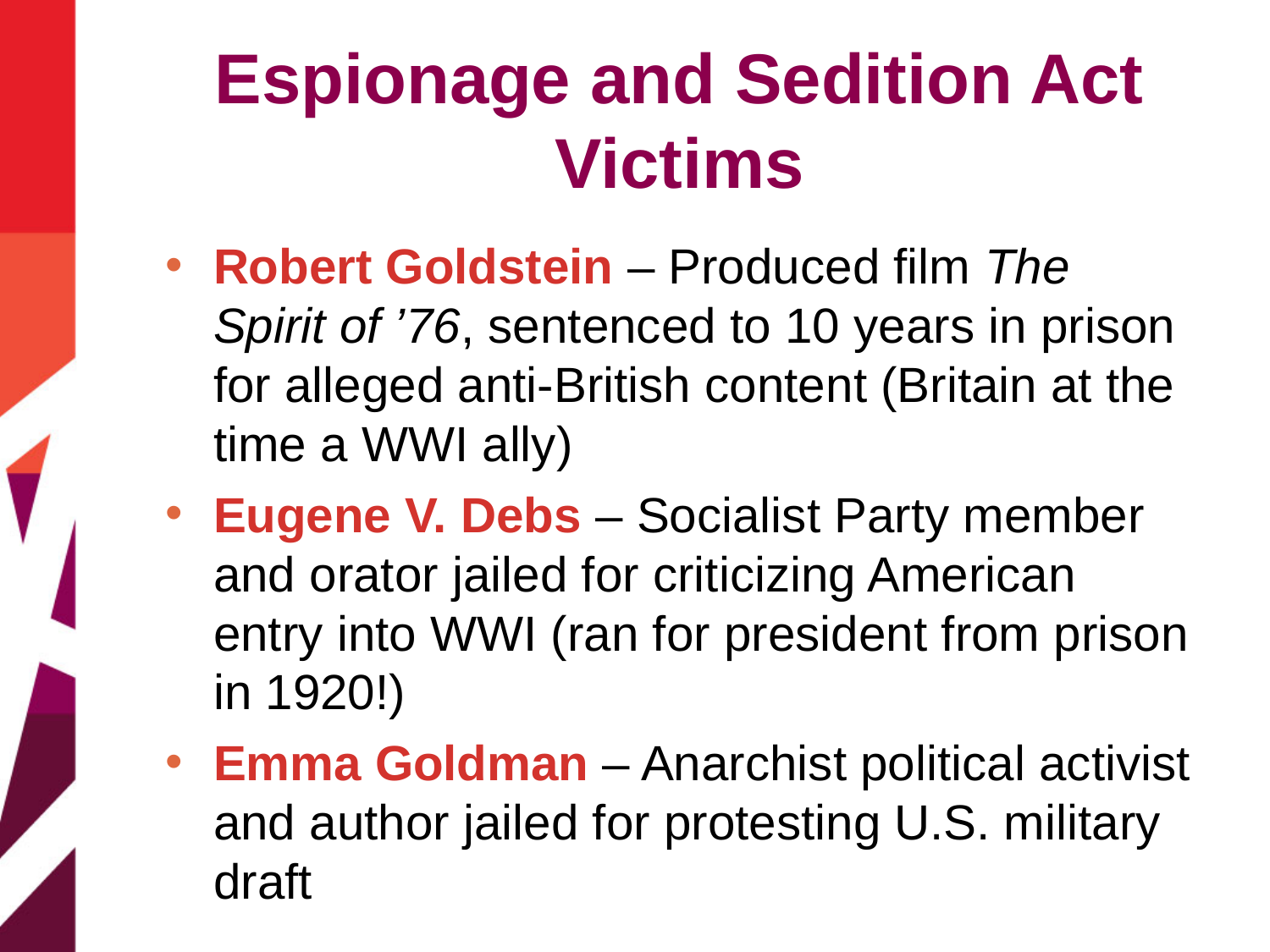

# Espionage and Sedition Act Victims
Robert Goldstein – Produced film The Spirit of ’76, sentenced to 10 years in prison for alleged anti-British content (Britain at the time a WWI ally)
Eugene V. Debs – Socialist Party member and orator jailed for criticizing American entry into WWI (ran for president from prison in 1920!)
Emma Goldman – Anarchist political activist and author jailed for protesting U.S. military draft

Note: The Supreme Court would likely reject all of these punishments as unconstitutional today!